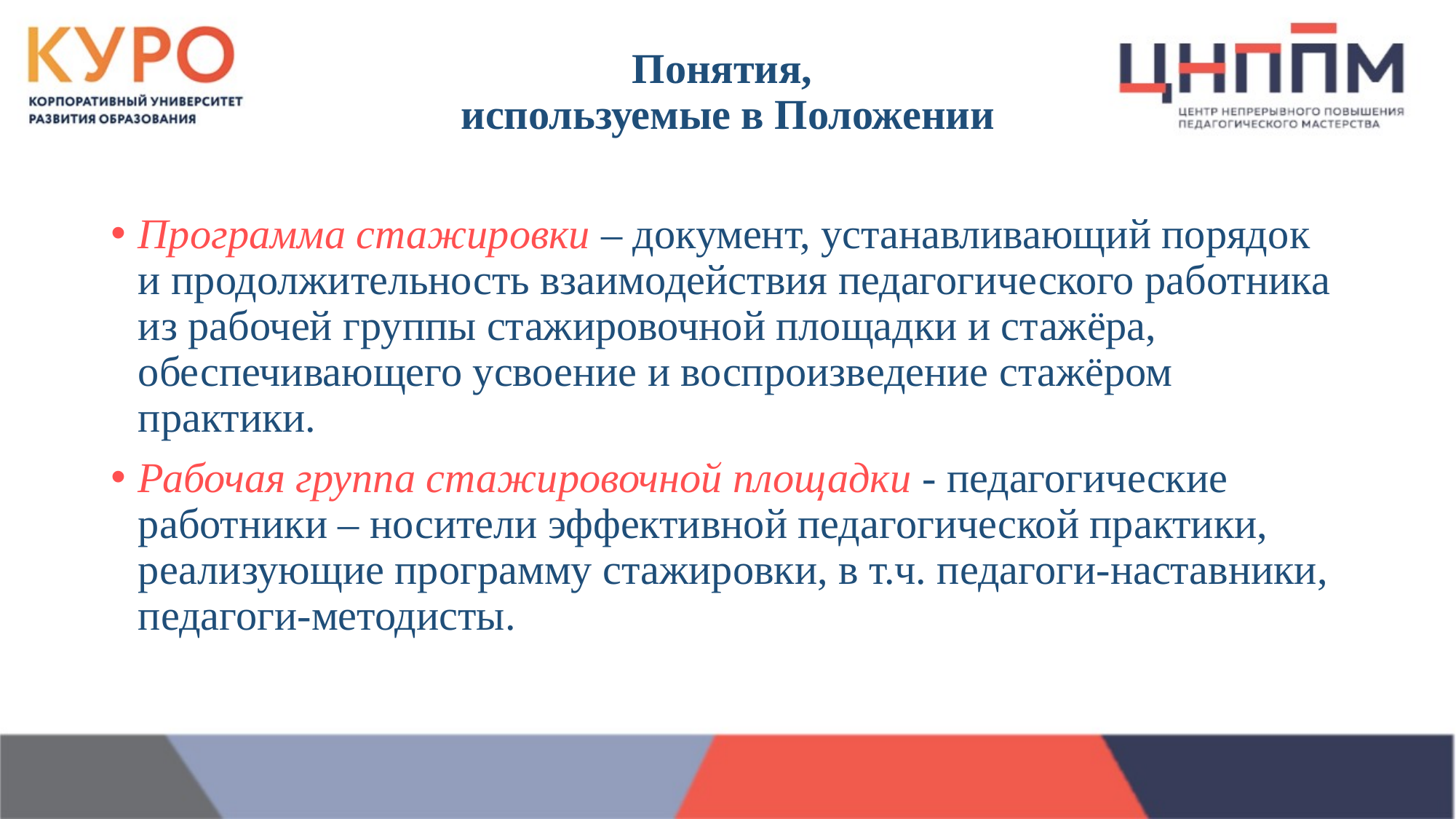

# Понятия, используемые в Положении
Программа стажировки – документ, устанавливающий порядок
и продолжительность взаимодействия педагогического работника из рабочей группы стажировочной площадки и стажёра, обеспечивающего усвоение и воспроизведение стажёром практики.
Рабочая группа стажировочной площадки - педагогические работники – носители эффективной педагогической практики, реализующие программу стажировки, в т.ч. педагоги-наставники, педагоги-методисты.